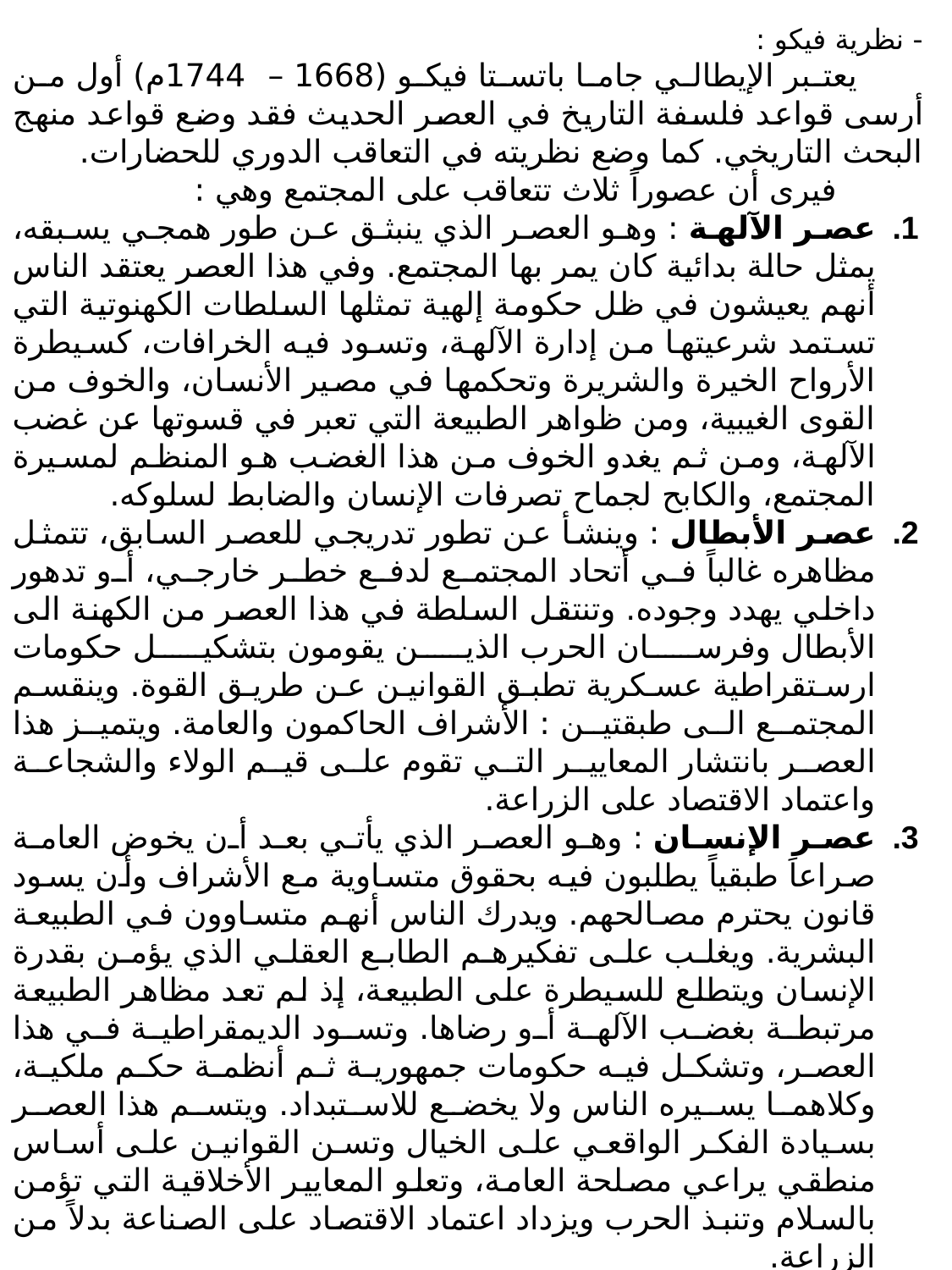

- نظرية فيكو :
يعتبر الإيطالي جاما باتستا فيكو (1668 – 1744م) أول من أرسى قواعد فلسفة التاريخ في العصر الحديث فقد وضع قواعد منهج البحث التاريخي. كما وضع نظريته في التعاقب الدوري للحضارات.
  فيرى أن عصوراً ثلاث تتعاقب على المجتمع وهي :
عصر الآلهة : وهو العصر الذي ينبثق عن طور همجي يسبقه، يمثل حالة بدائية كان يمر بها المجتمع. وفي هذا العصر يعتقد الناس أنهم يعيشون في ظل حكومة إلهية تمثلها السلطات الكهنوتية التي تستمد شرعيتها من إدارة الآلهة، وتسود فيه الخرافات، كسيطرة الأرواح الخيرة والشريرة وتحكمها في مصير الأنسان، والخوف من القوى الغيبية، ومن ظواهر الطبيعة التي تعبر في قسوتها عن غضب الآلهة، ومن ثم يغدو الخوف من هذا الغضب هو المنظم لمسيرة المجتمع، والكابح لجماح تصرفات الإنسان والضابط لسلوكه.
عصر الأبطال : وينشأ عن تطور تدريجي للعصر السابق، تتمثل مظاهره غالباً في أتحاد المجتمع لدفع خطر خارجي، أو تدهور داخلي يهدد وجوده. وتنتقل السلطة في هذا العصر من الكهنة الى الأبطال وفرسان الحرب الذين يقومون بتشكيل حكومات ارستقراطية عسكرية تطبق القوانين عن طريق القوة. وينقسم المجتمع الى طبقتين : الأشراف الحاكمون والعامة. ويتميز هذا العصر بانتشار المعايير التي تقوم على قيم الولاء والشجاعة واعتماد الاقتصاد على الزراعة.
عصر الإنسان : وهو العصر الذي يأتي بعد أن يخوض العامة صراعاَ طبقياً يطلبون فيه بحقوق متساوية مع الأشراف وأن يسود قانون يحترم مصالحهم. ويدرك الناس أنهم متساوون في الطبيعة البشرية. ويغلب على تفكيرهم الطابع العقلي الذي يؤمن بقدرة الإنسان ويتطلع للسيطرة على الطبيعة، إذ لم تعد مظاهر الطبيعة مرتبطة بغضب الآلهة أو رضاها. وتسود الديمقراطية في هذا العصر، وتشكل فيه حكومات جمهورية ثم أنظمة حكم ملكية، وكلاهما يسيره الناس ولا يخضع للاستبداد. ويتسم هذا العصر بسيادة الفكر الواقعي على الخيال وتسن القوانين على أساس منطقي يراعي مصلحة العامة، وتعلو المعايير الأخلاقية التي تؤمن بالسلام وتنبذ الحرب ويزداد اعتماد الاقتصاد على الصناعة بدلاً من الزراعة.